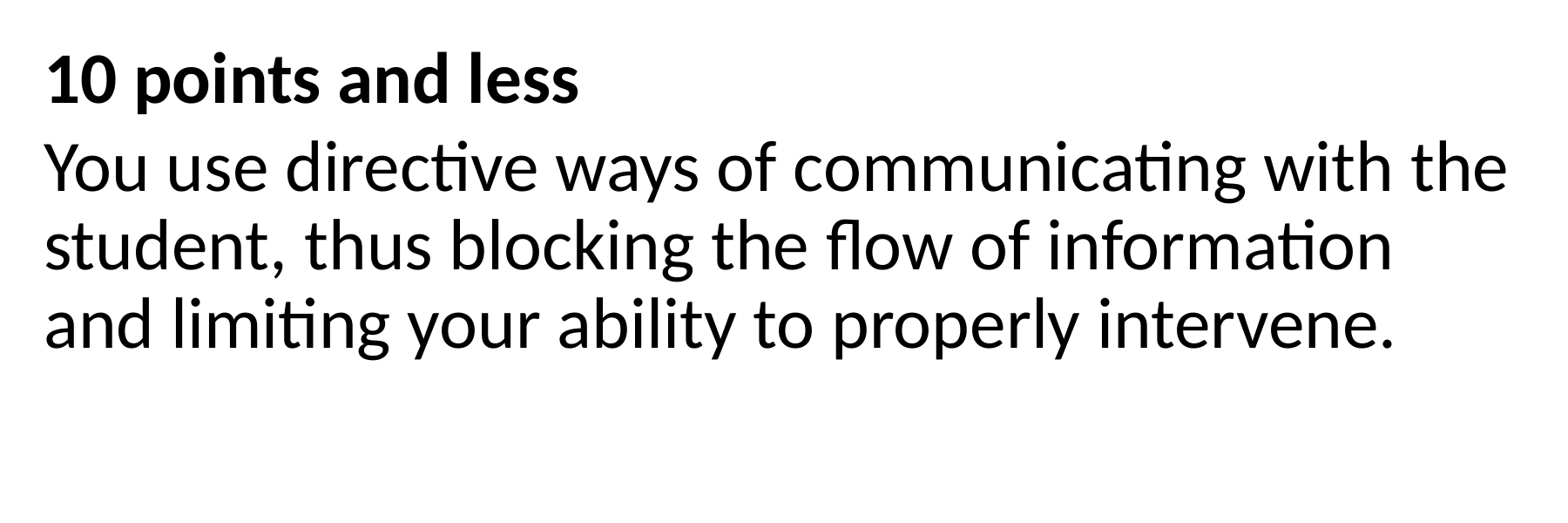

10 points and less
You use directive ways of communicating with the student, thus blocking the flow of information and limiting your ability to properly intervene.